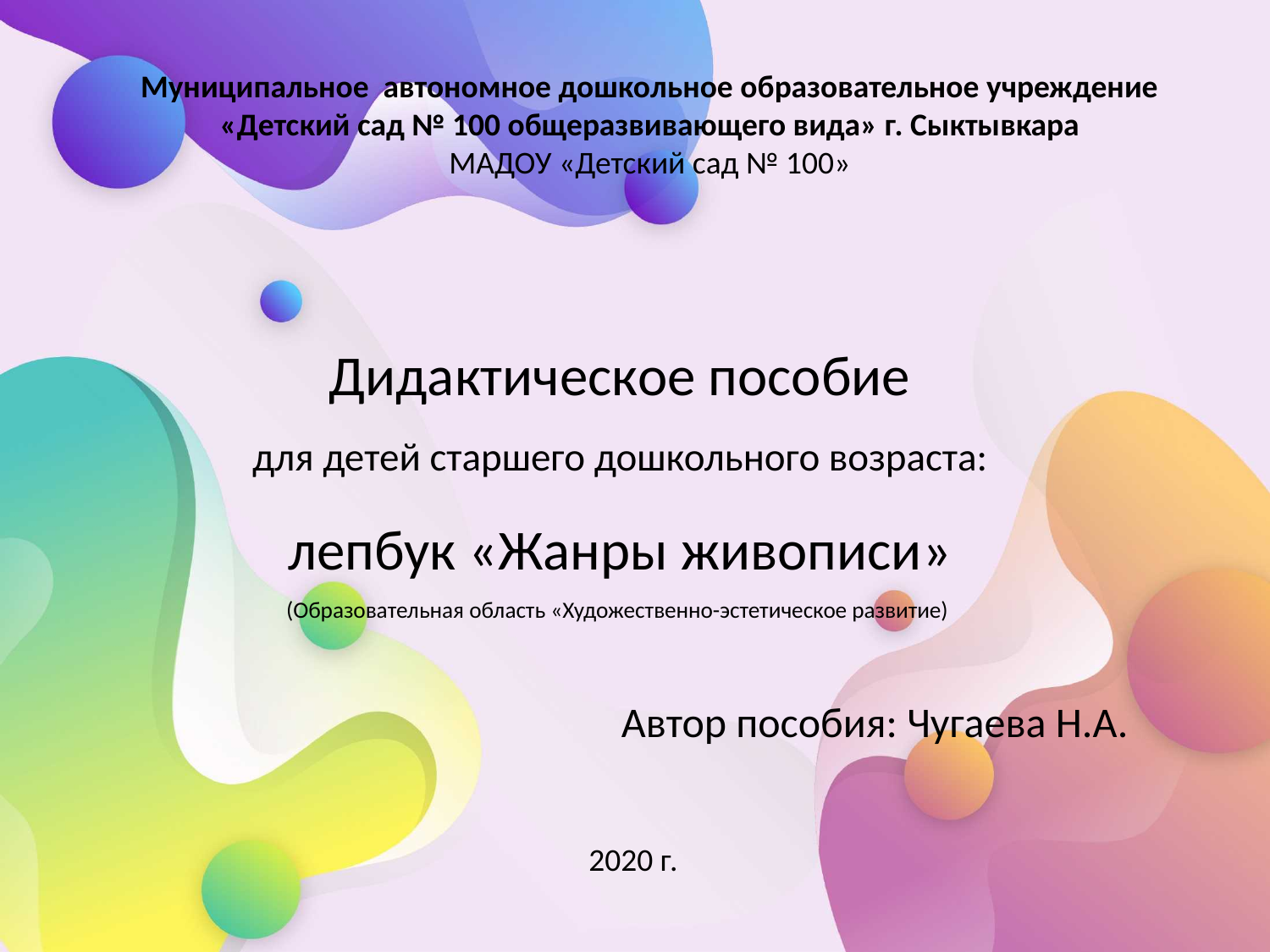

Муниципальное  автономное дошкольное образовательное учреждение
«Детский сад № 100 общеразвивающего вида» г. Сыктывкара
МАДОУ «Детский сад № 100»
# Дидактическое пособие для детей старшего дошкольного возраста: лепбук «Жанры живописи» (Образовательная область «Художественно-эстетическое развитие)
Автор пособия: Чугаева Н.А.
2020 г.